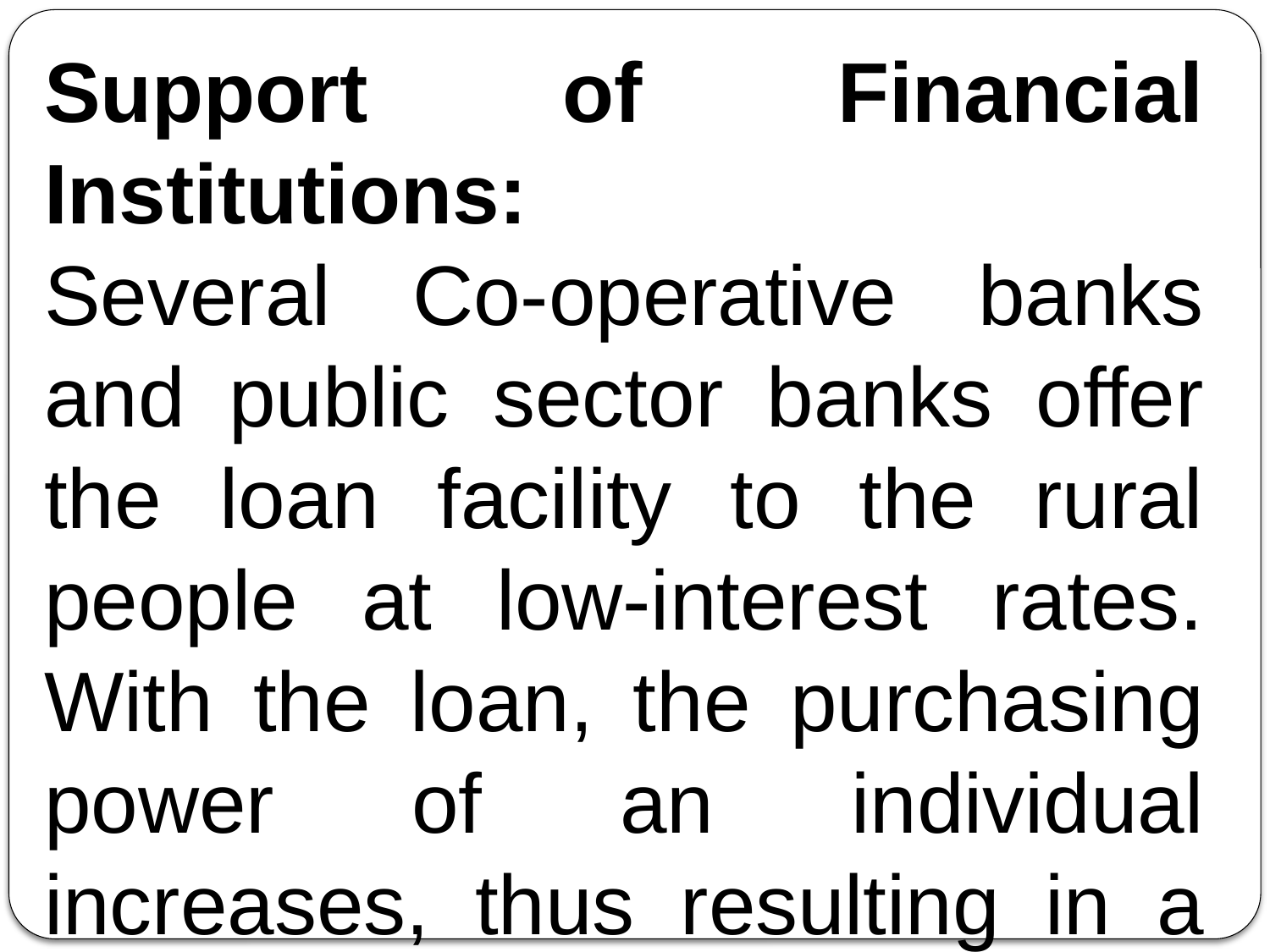

Support of Financial Institutions:
Several Co-operative banks and public sector banks offer the loan facility to the rural people at low-interest rates. With the loan, the purchasing power of an individual increases, thus resulting in a better standard of living.